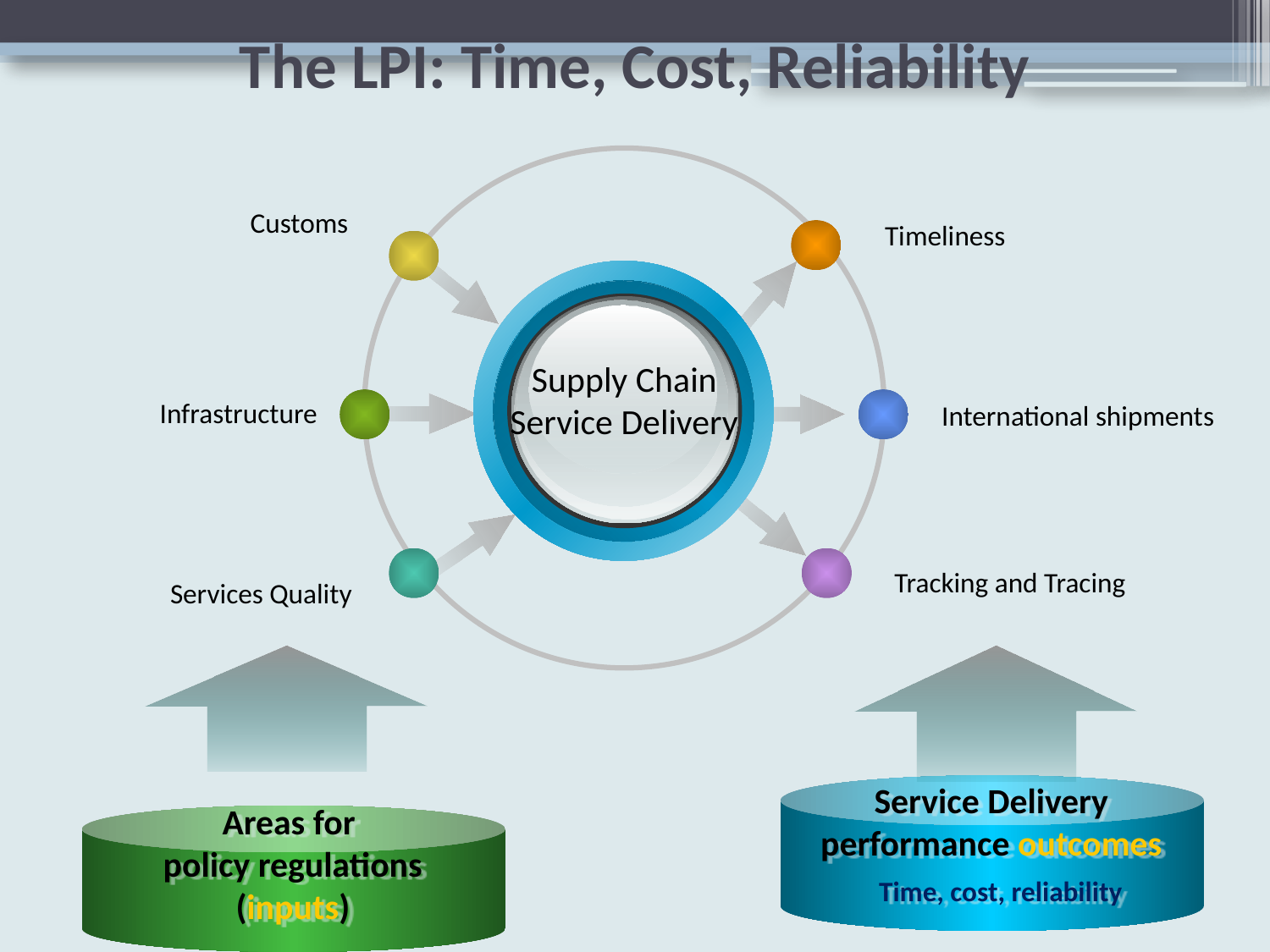

The LPI: Time, Cost, Reliability

Customs
Timeliness

Supply Chain Service Delivery

Infrastructure

International shipments

Tracking and Tracing
Services Quality

Service Delivery
performance outcomes

Areas for
policy regulations (inputs)

Time, cost, reliability